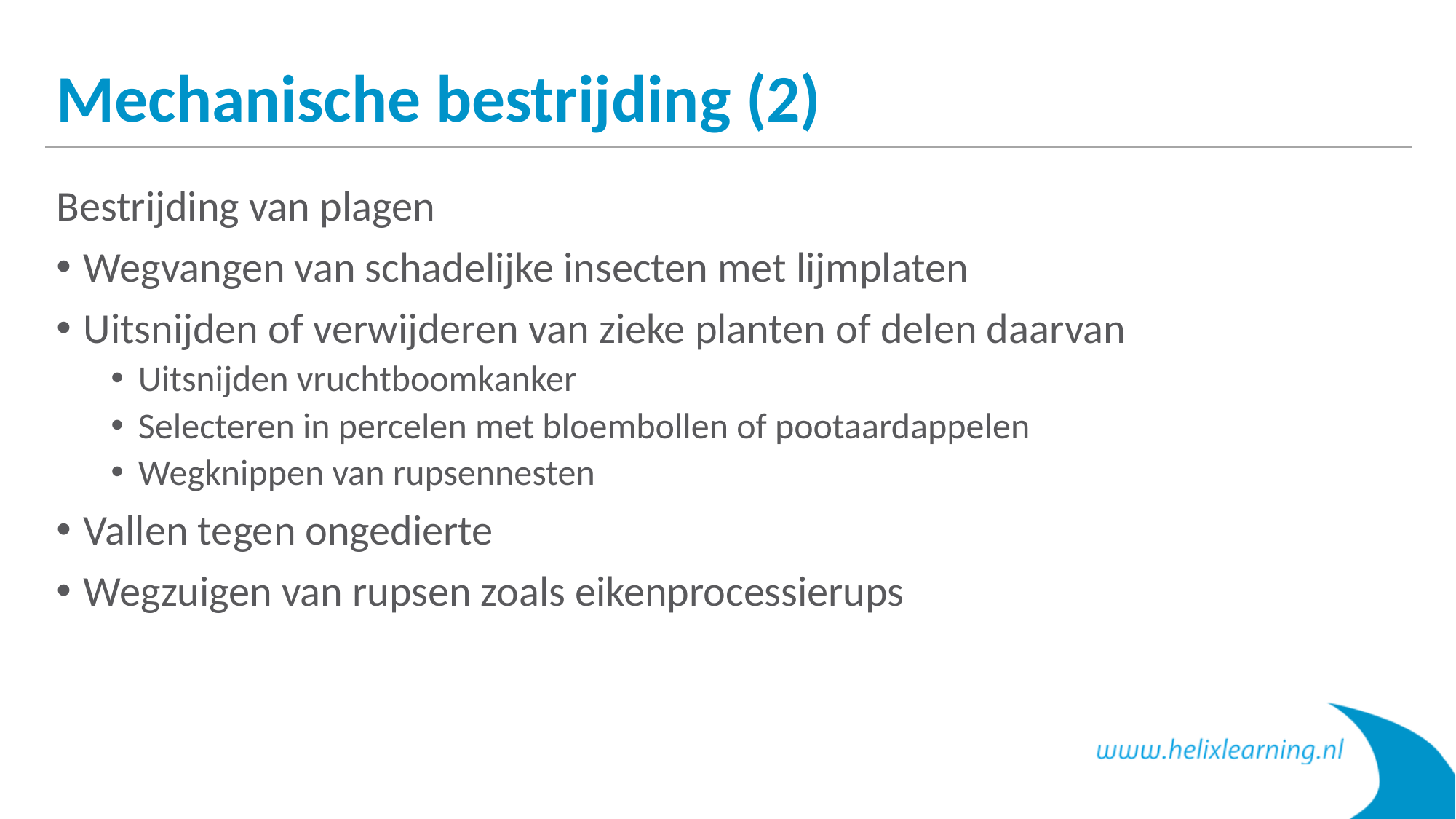

# Mechanische bestrijding (2)
Bestrijding van plagen
Wegvangen van schadelijke insecten met lijmplaten
Uitsnijden of verwijderen van zieke planten of delen daarvan
Uitsnijden vruchtboomkanker
Selecteren in percelen met bloembollen of pootaardappelen
Wegknippen van rupsennesten
Vallen tegen ongedierte
Wegzuigen van rupsen zoals eikenprocessierups